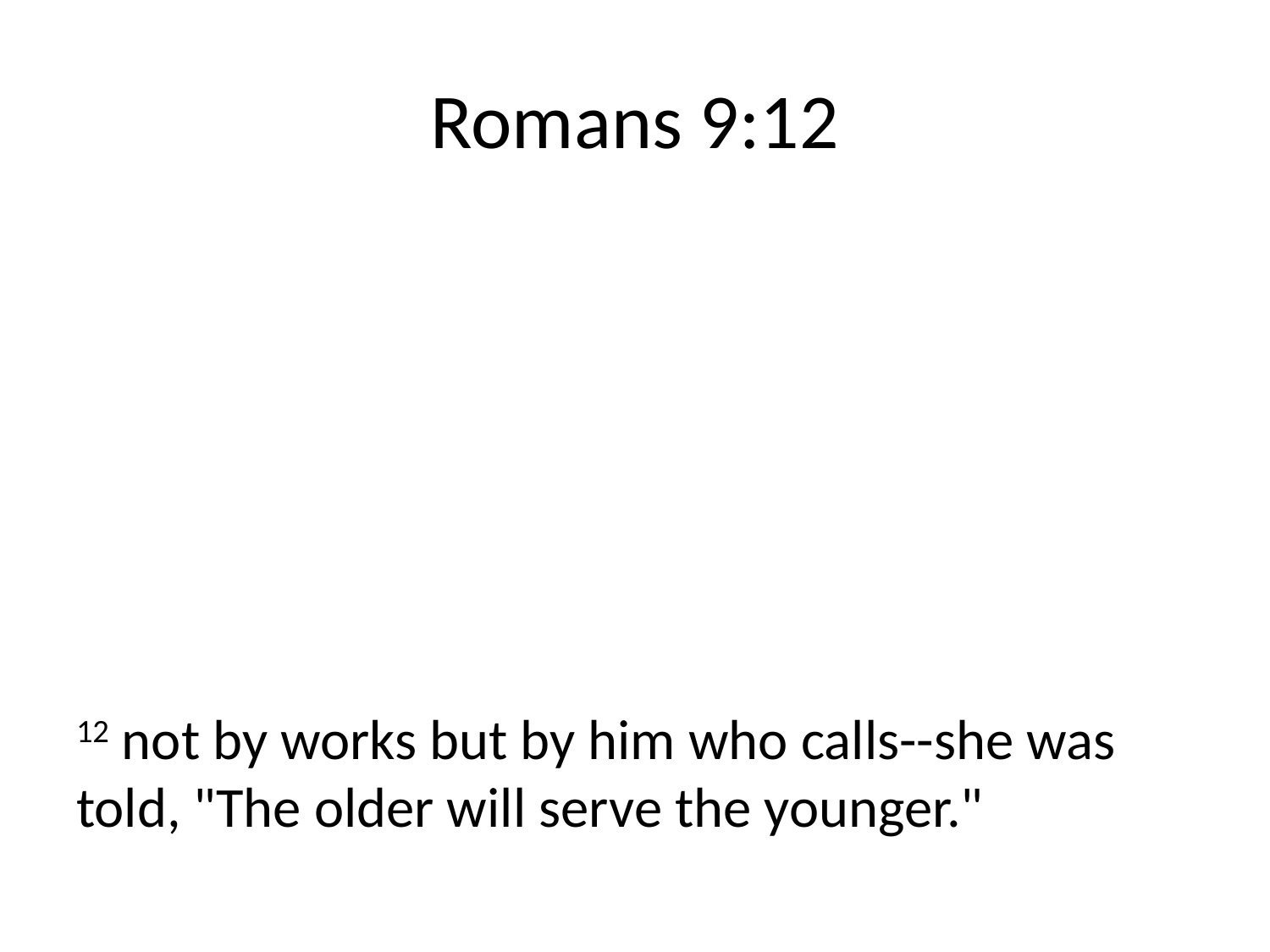

# Romans 9:12

12 not by works but by him who calls--she was told, "The older will serve the younger."